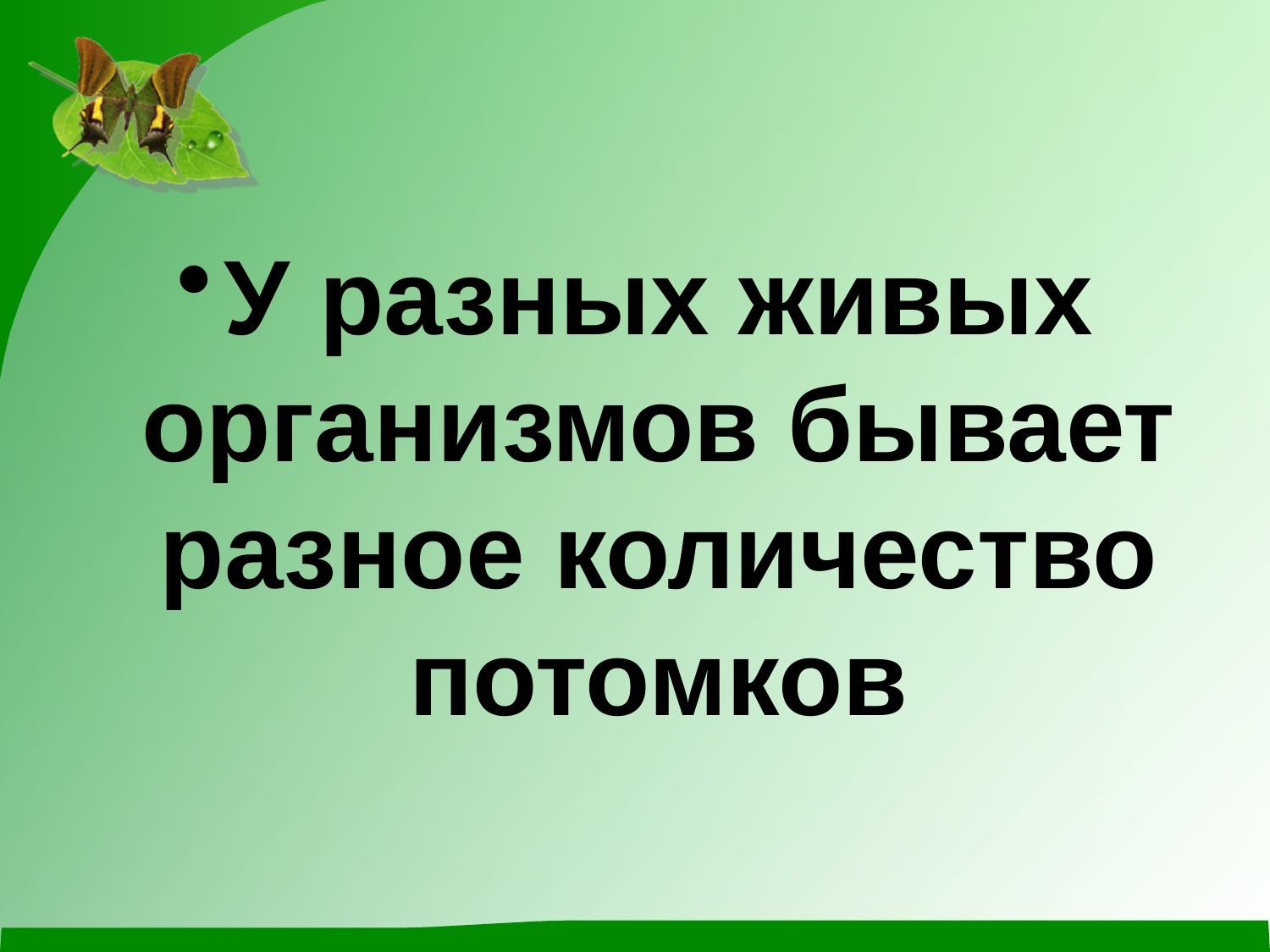

#
У разных живых организмов бывает разное количество потомков